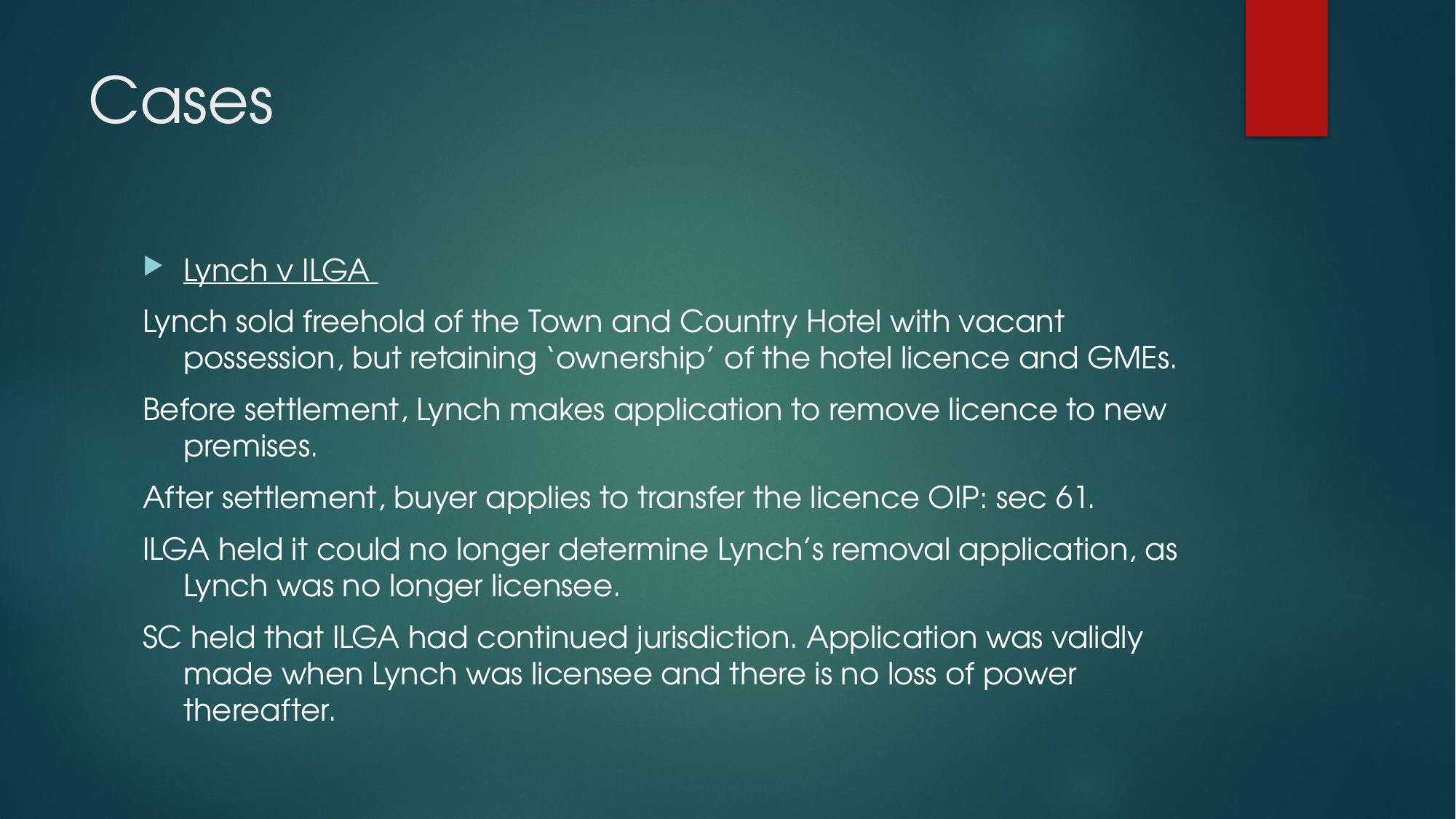

# Cases
Lynch v ILGA
Lynch sold freehold of the Town and Country Hotel with vacant possession, but retaining ‘ownership’ of the hotel licence and GMEs.
Before settlement, Lynch makes application to remove licence to new premises.
After settlement, buyer applies to transfer the licence OIP: sec 61.
ILGA held it could no longer determine Lynch’s removal application, as Lynch was no longer licensee.
SC held that ILGA had continued jurisdiction. Application was validly made when Lynch was licensee and there is no loss of power thereafter.